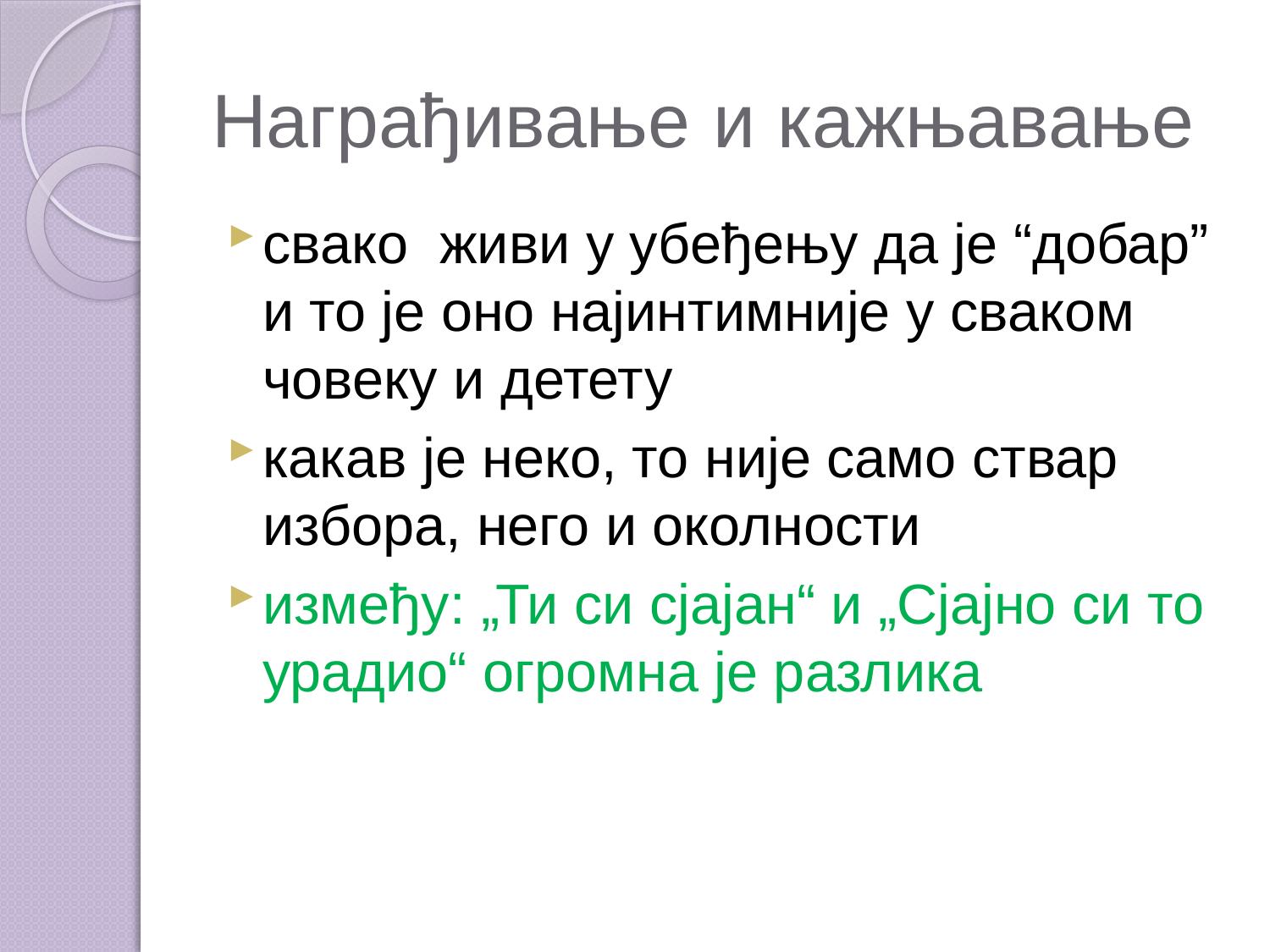

# Награђивање и кажњавање
свако  живи у убеђењу да је “добар” и то је оно најинтимније у сваком човеку и детету
какав је неко, то није само ствар избора, него и околности
између: „Ти си сјајан“ и „Сјајно си то урадио“ огромна је разлика